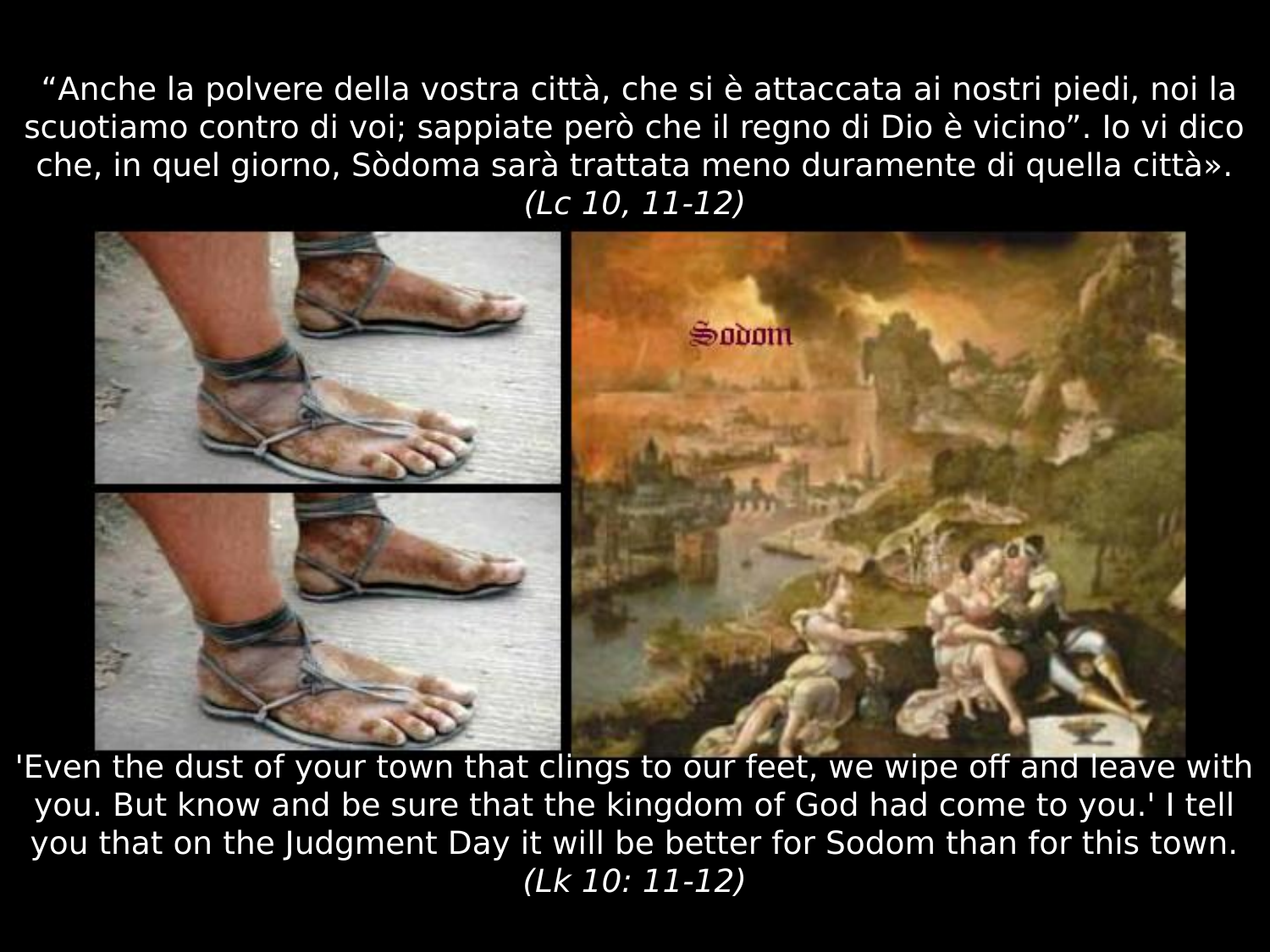

# “Anche la polvere della vostra città, che si è attaccata ai nostri piedi, noi la scuotiamo contro di voi; sappiate però che il regno di Dio è vicino”. Io vi dico che, in quel giorno, Sòdoma sarà trattata meno duramente di quella città». (Lc 10, 11-12)
'Even the dust of your town that clings to our feet, we wipe off and leave with you. But know and be sure that the kingdom of God had come to you.' I tell you that on the Judgment Day it will be better for Sodom than for this town. (Lk 10: 11-12)